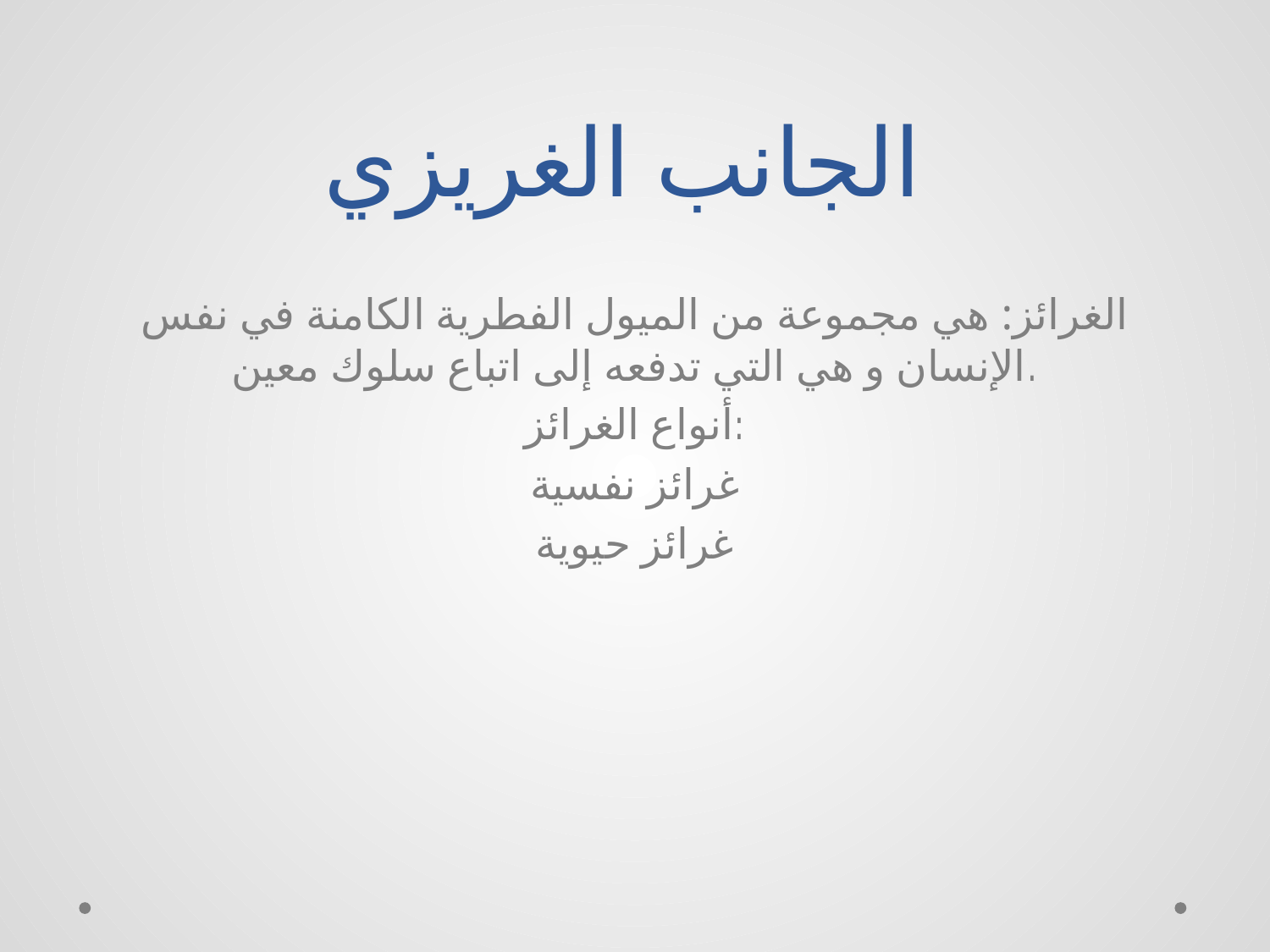

# الجانب الغريزي

الغرائز: هي مجموعة من الميول الفطرية الكامنة في نفس الإنسان و هي التي تدفعه إلى اتباع سلوك معين.
أنواع الغرائز:
غرائز نفسية
غرائز حيوية